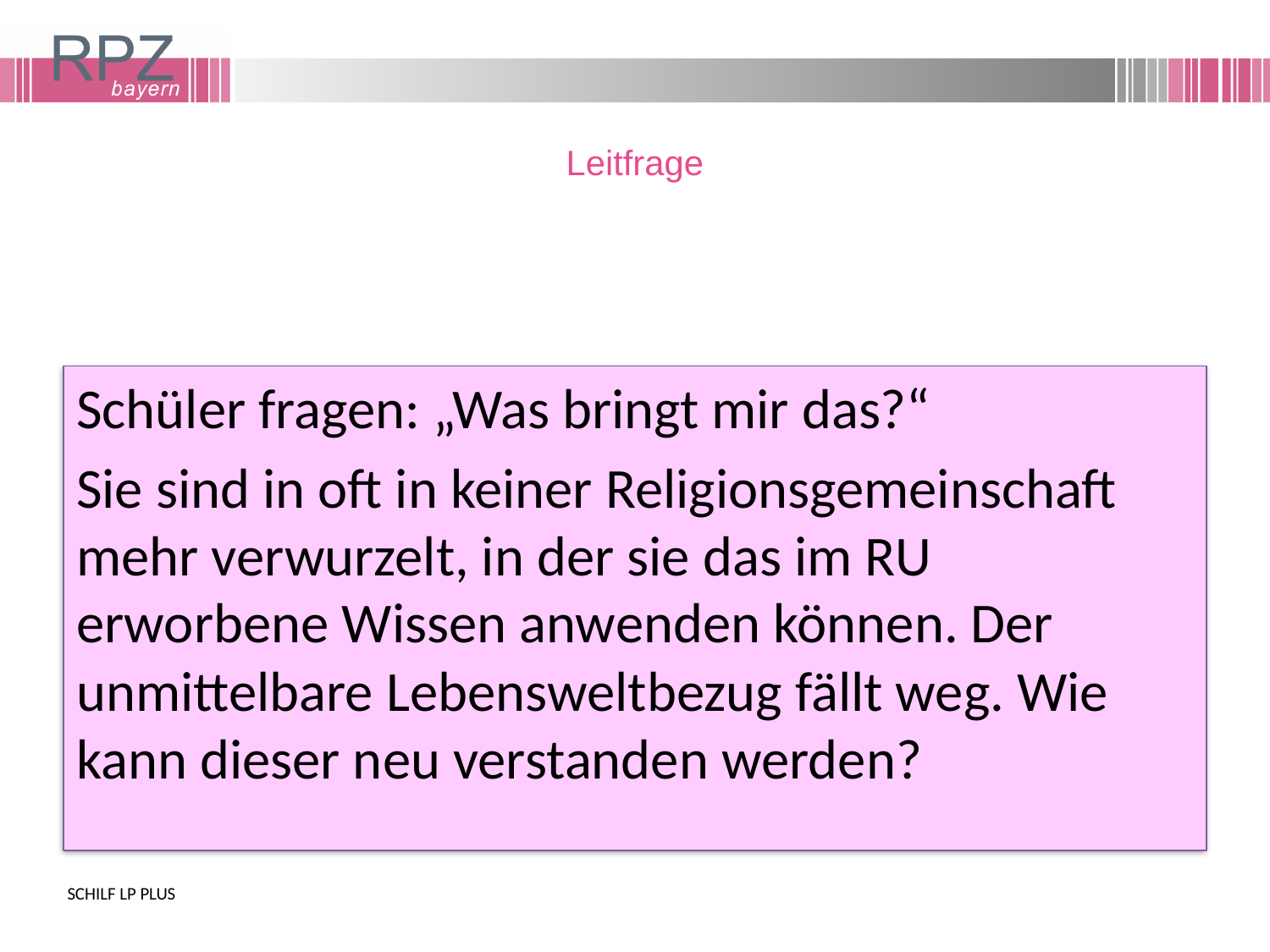

# Leitfrage
Schüler fragen: „Was bringt mir das?“
Sie sind in oft in keiner Religionsgemeinschaft mehr verwurzelt, in der sie das im RU erworbene Wissen anwenden können. Der unmittelbare Lebensweltbezug fällt weg. Wie kann dieser neu verstanden werden?